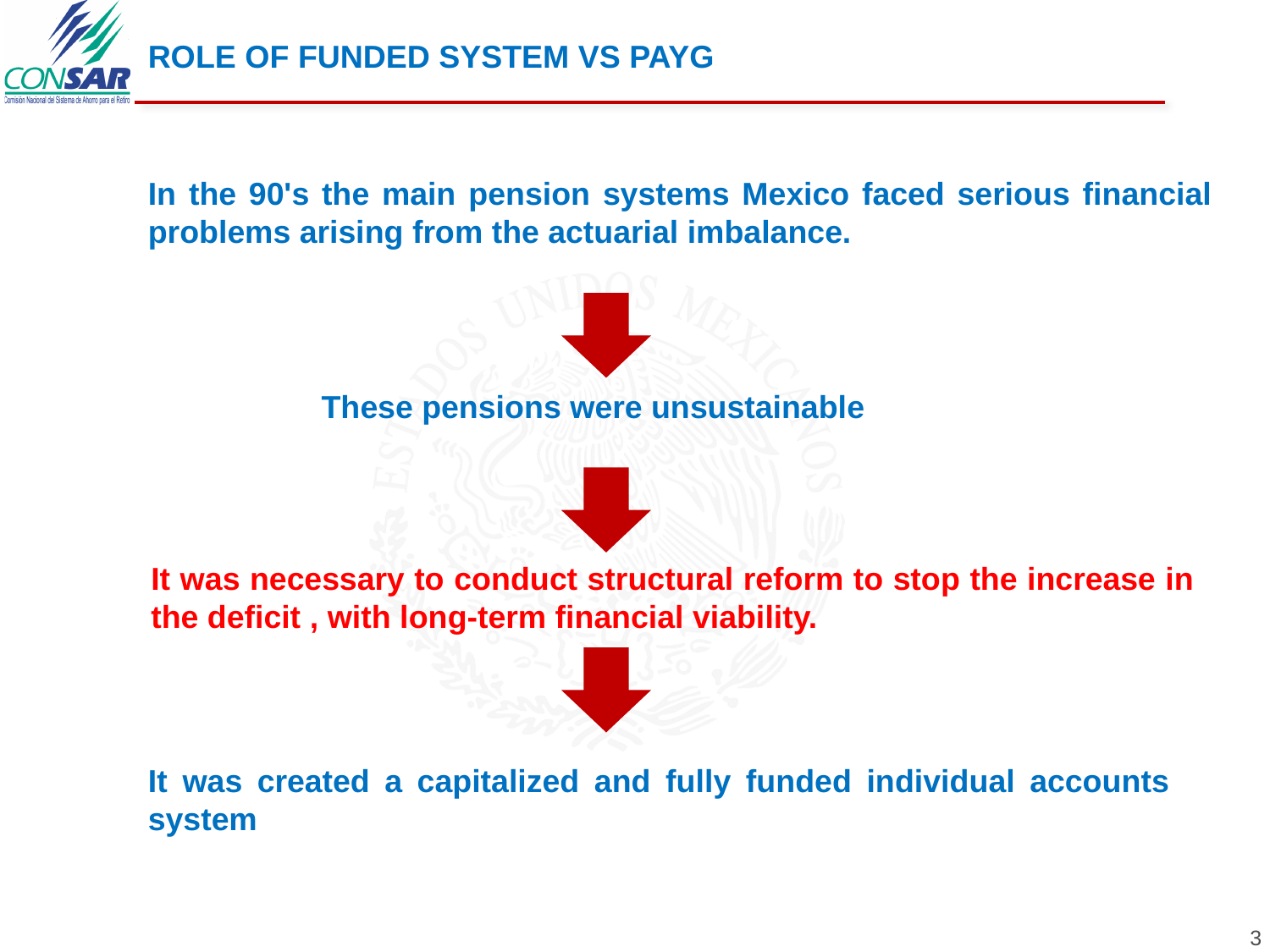

ROLE OF FUNDED SYSTEM VS PAYG
In the 90's the main pension systems Mexico faced serious financial problems arising from the actuarial imbalance.

These pensions were unsustainable

It was necessary to conduct structural reform to stop the increase in the deficit , with long-term financial viability.

It was created a capitalized and fully funded individual accounts system
3